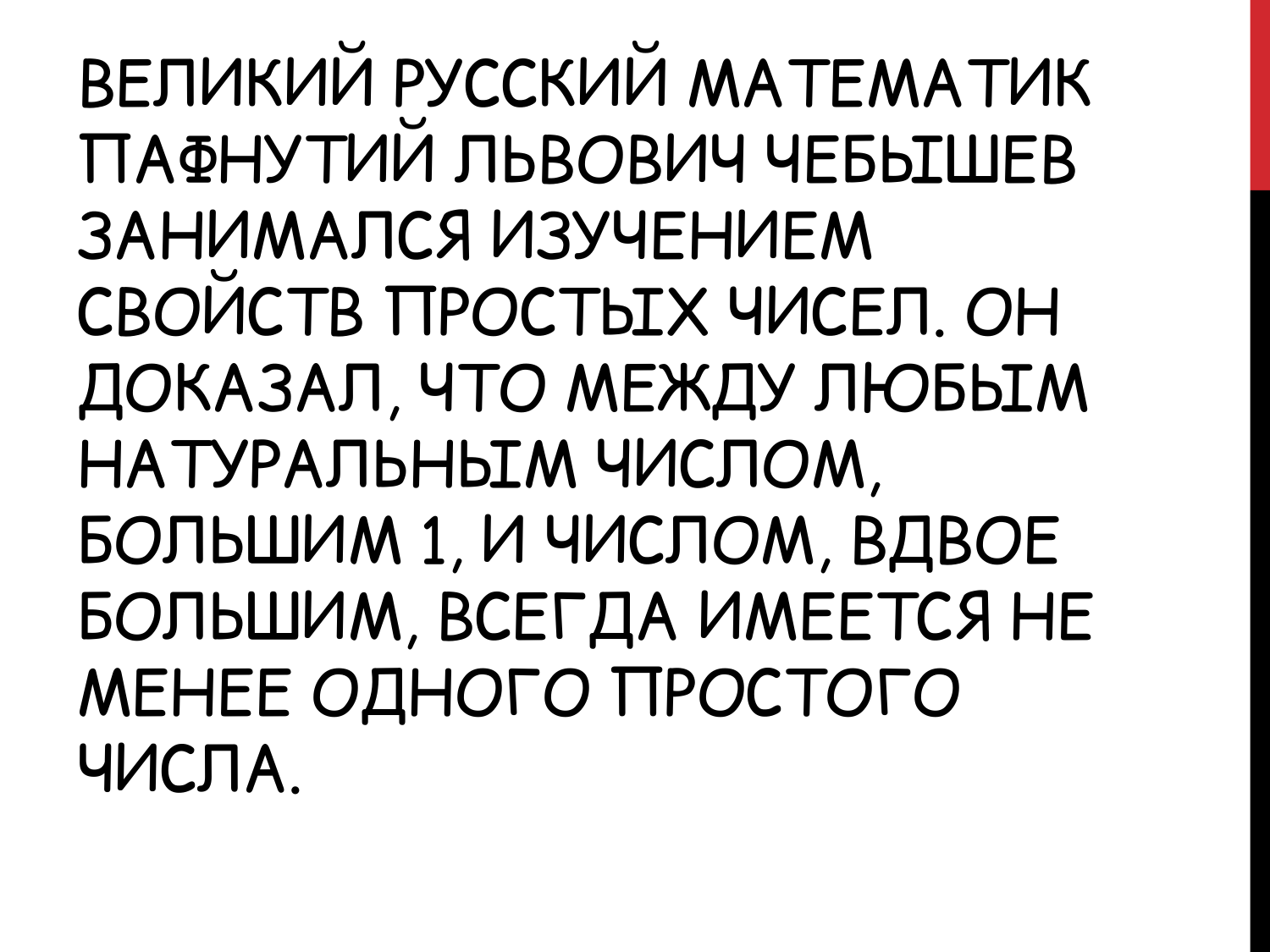

# Великий русский математик Пафнутий Львович Чебышев занимался изучением свойств простых чисел. Он доказал, что между любым натуральным числом, большим 1, и числом, вдвое большим, всегда имеется не менее одного простого числа.